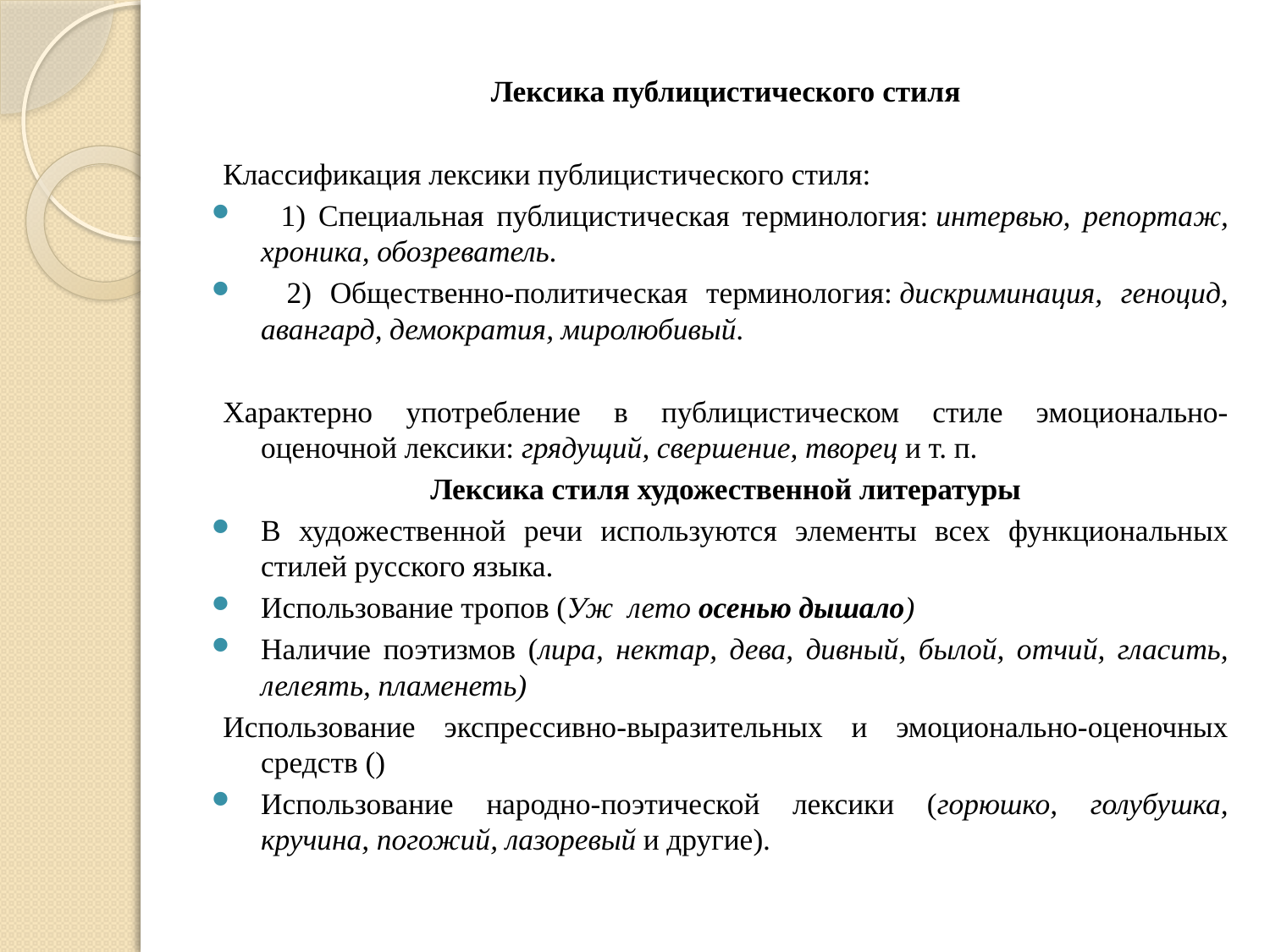

Лексика публицистического стиля

Классификация лексики публицистического стиля:
  1) Специальная публицистическая терминология: интервью, репортаж, хроника, обозреватель.
  2) Общественно-политическая терминология: дискриминация, геноцид, авангард, демократия, миролюбивый.

Характерно употребление в публицистическом стиле эмоционально-оценочной лексики: грядущий, свершение, творец и т. п.
Лексика стиля художественной литературы
В художественной речи используются элементы всех функциональных стилей русского языка.
Использование тропов (Уж  лето осенью дышало)
Наличие поэтизмов (лира, нектар, дева, дивный, былой, отчий, гласить, лелеять, пламенеть)
Использование экспрессивно-выразительных и эмоционально-оценочных средств ()
Использование народно-поэтической лексики (горюшко, голубушка, кручина, погожий, лазоревый и другие).